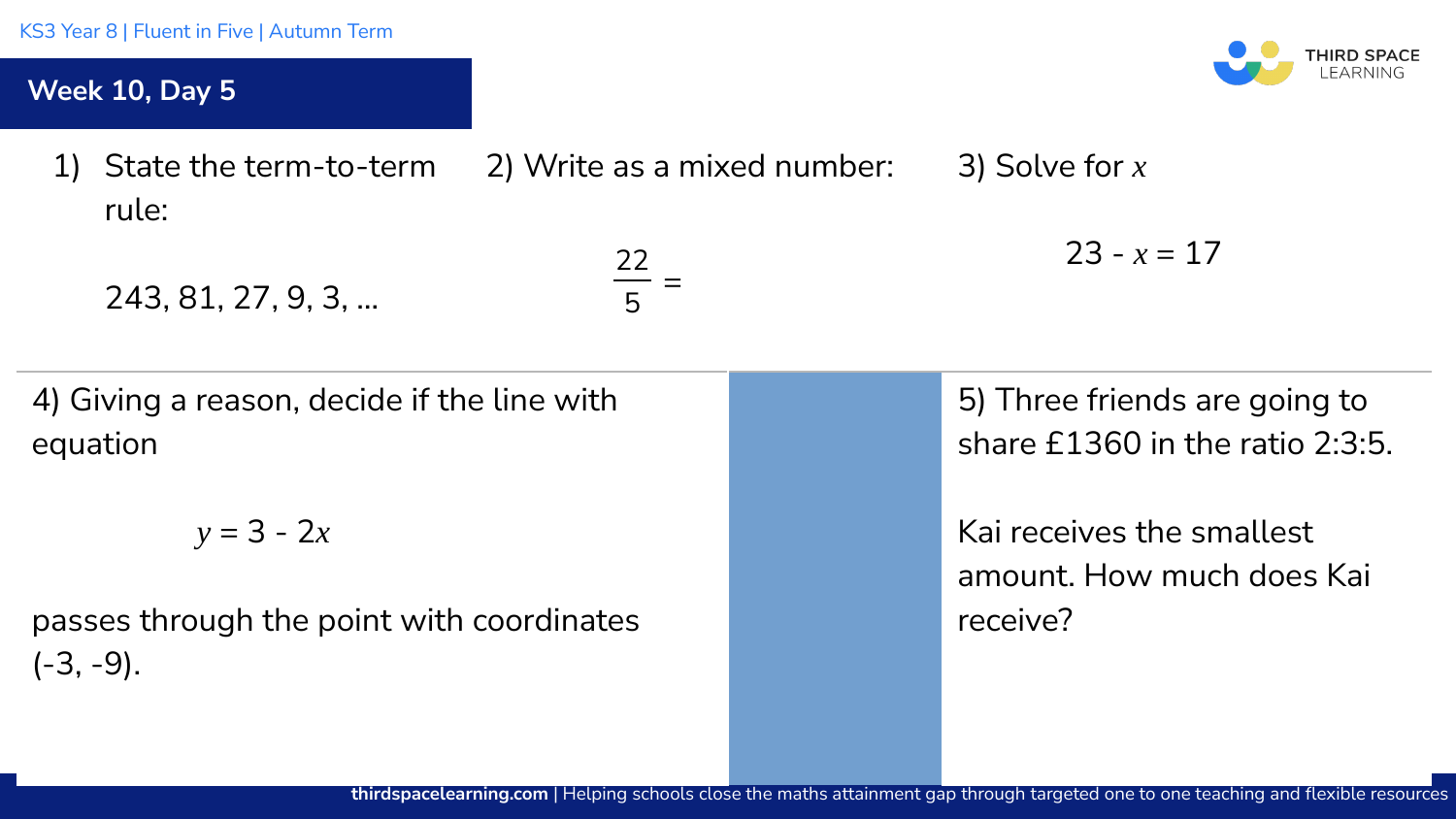

Week 10, Day 5
| State the term-to-term rule: 243, 81, 27, 9, 3, … |  | 2) Write as a mixed number: |  | 3) Solve for x 23 - x = 17 |
| --- | --- | --- | --- | --- |
| 4) Giving a reason, decide if the line with equation y = 3 - 2x passes through the point with coordinates (-3, -9). |  |  | 5) Three friends are going to share £1360 in the ratio 2:3:5. Kai receives the smallest amount. How much does Kai receive? |  |
22
5
=